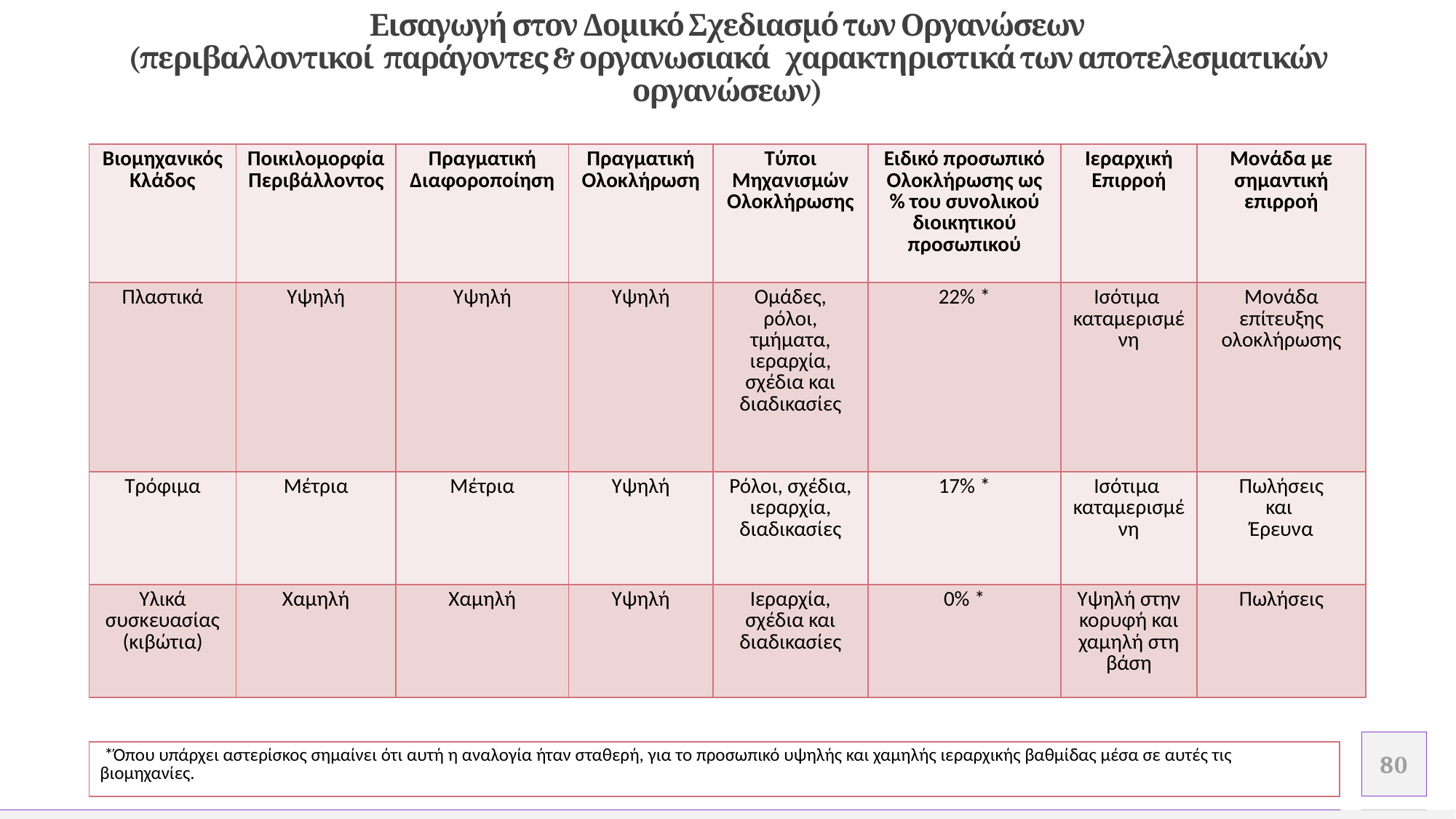

# Εισαγωγή στον Δομικό Σχεδιασμό των Οργανώσεων (περιβαλλοντικοί  παράγοντες & οργανωσιακά   χαρακτηριστικά των αποτελεσματικών οργανώσεων)
| Βιομηχανικός Κλάδος | Ποικιλομορφία Περιβάλλοντος | Πραγματική Διαφοροποίηση | Πραγματική Ολοκλήρωση | Τύποι Μηχανισμών Ολοκλήρωσης | Ειδικό προσωπικό Ολοκλήρωσης ως % του συνολικού διοικητικού προσωπικού | Ιεραρχική Επιρροή | Μονάδα με σημαντική επιρροή |
| --- | --- | --- | --- | --- | --- | --- | --- |
| Πλαστικά | Υψηλή | Υψηλή | Υψηλή | Ομάδες, ρόλοι, τμήματα, ιεραρχία, σχέδια και διαδικασίες | 22% \* | Ισότιμα καταμερισμένη | Μονάδα επίτευξης ολοκλήρωσης |
| Τρόφιμα | Μέτρια | Μέτρια | Υψηλή | Ρόλοι, σχέδια, ιεραρχία, διαδικασίες | 17% \* | Ισότιμα καταμερισμένη | Πωλήσεις και Έρευνα |
| Υλικά συσκευασίας (κιβώτια) | Χαμηλή | Χαμηλή | Υψηλή | Ιεραρχία, σχέδια και διαδικασίες | 0% \* | Υψηλή στην κορυφή και χαμηλή στη βάση | Πωλήσεις |
.
.
80
| \*Όπου υπάρχει αστερίσκος σημαίνει ότι αυτή η αναλογία ήταν σταθερή, για το προσωπικό υψηλής και χαμηλής ιεραρχικής βαθμίδας μέσα σε αυτές τις βιομηχανίες. |
| --- |
Προσθέστε υποσέλιδο